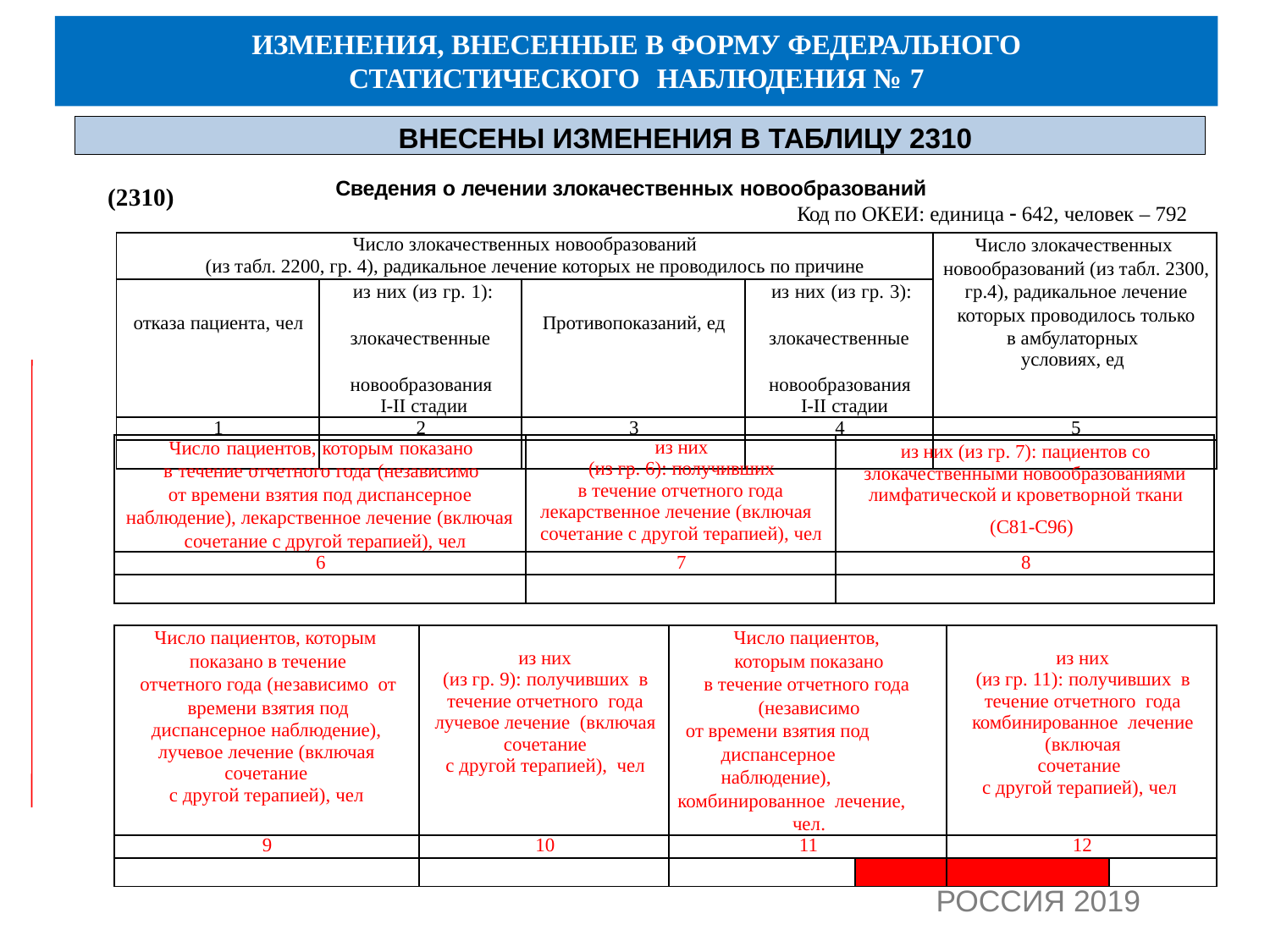

ИЗМЕНЕНИЯ, ВНЕСЕННЫЕ В ФОРМУ ФЕДЕРАЛЬНОГО
СТАТИСТИЧЕСКОГО	НАБЛЮДЕНИЯ № 7
ВНЕСЕНЫ ИЗМЕНЕНИЯ В ТАБЛИЦУ 2310
Сведения о лечении злокачественных новообразований
Код по ОКЕИ: единица − 642, человек – 792
(2310)
| Число злокачественных новообразований (из табл. 2200, гр. 4), радикальное лечение которых не проводилось по причине |  |  |  | Число злокачественных новообразований (из табл. 2300, гр.4), радикальное лечение которых проводилось только в амбулаторных условиях, ед |
| --- | --- | --- | --- | --- |
| отказа пациента, чел | из них (из гр. 1): злокачественные новообразования I-II стадии | Противопоказаний, ед | из них (из гр. 3): злокачественные новообразования I-II стадии |  |
| 1 | 2 | 3 | 4 | 5 |
|  |  |  |  |  |

| Число пациентов, которым показано в течение отчетного года (независимо от времени взятия под диспансерное наблюдение), лекарственное лечение (включая сочетание с другой терапией), чел | из них (из гр. 6): получивших в течение отчетного года лекарственное лечение (включая сочетание с другой терапией), чел | из них (из гр. 7): пациентов со злокачественными новообразованиями лимфатической и кроветворной ткани (С81-С96) |
| --- | --- | --- |
| 6 | 7 | 8 |
|  |  |  |
| Число пациентов, которым показано в течение отчетного года (независимо от времени взятия под диспансерное наблюдение), лучевое лечение (включая сочетание с другой терапией), чел | из них (из гр. 9): получивших в течение отчетного года лучевое лечение (включая сочетание с другой терапией), чел | Число пациентов, которым показано в течение отчетного года (независимо от времени взятия под диспансерное наблюдение), комбинированное лечение, чел. |  | из них (из гр. 11): получивших в течение отчетного года комбинированное лечение (включая сочетание с другой терапией), чел |  |
| --- | --- | --- | --- | --- | --- |
| 9 | 10 | 11 |  | 12 |  |
|  |  |  |  |  |  |
РОССИЯ 2019